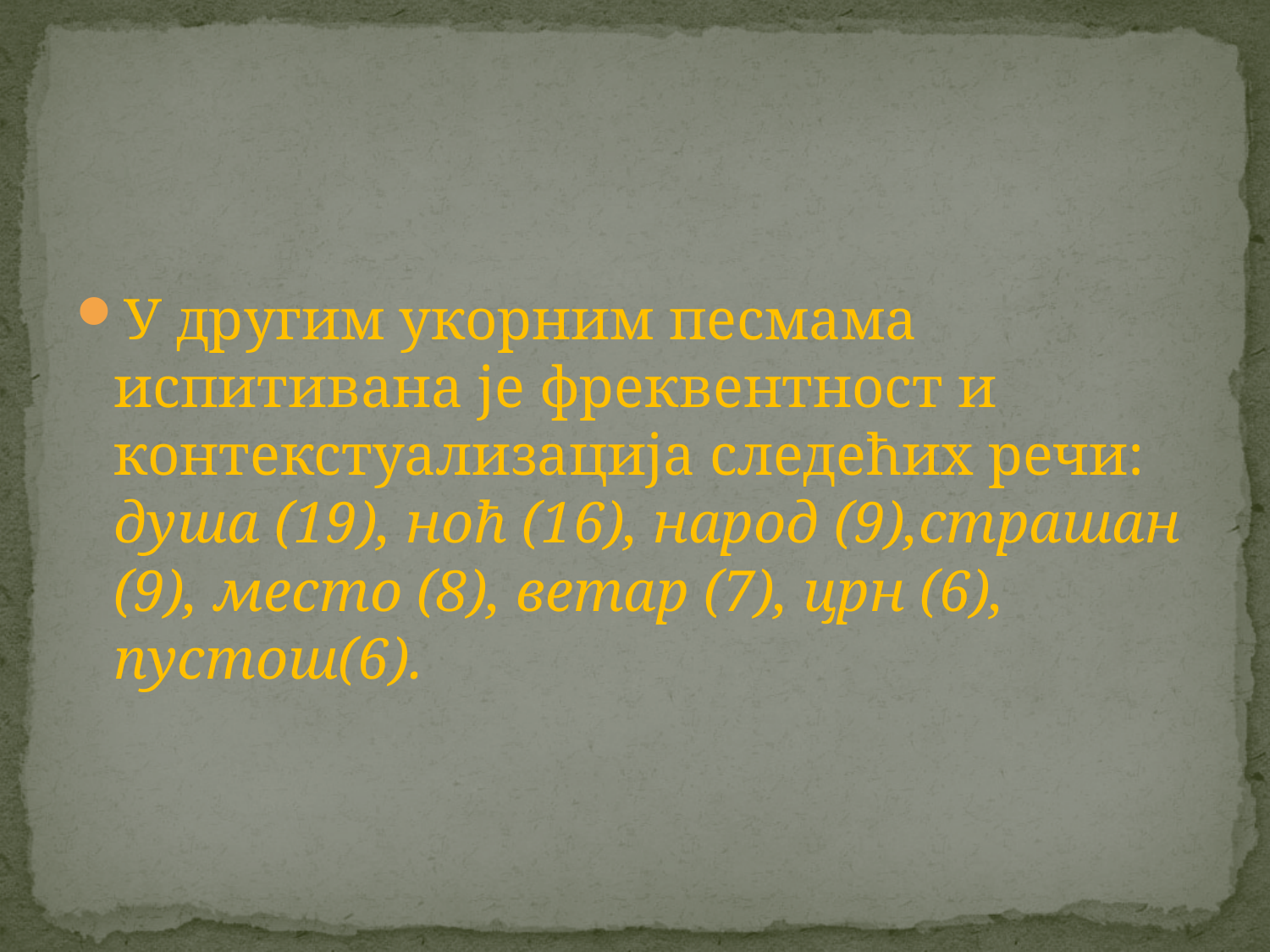

#

У другим укорним песмама испитивана је фреквентност и контекстуализација следећих речи: душа (19), ноћ (16), народ (9),страшан (9), место (8), ветар (7), црн (6), пустош(6).